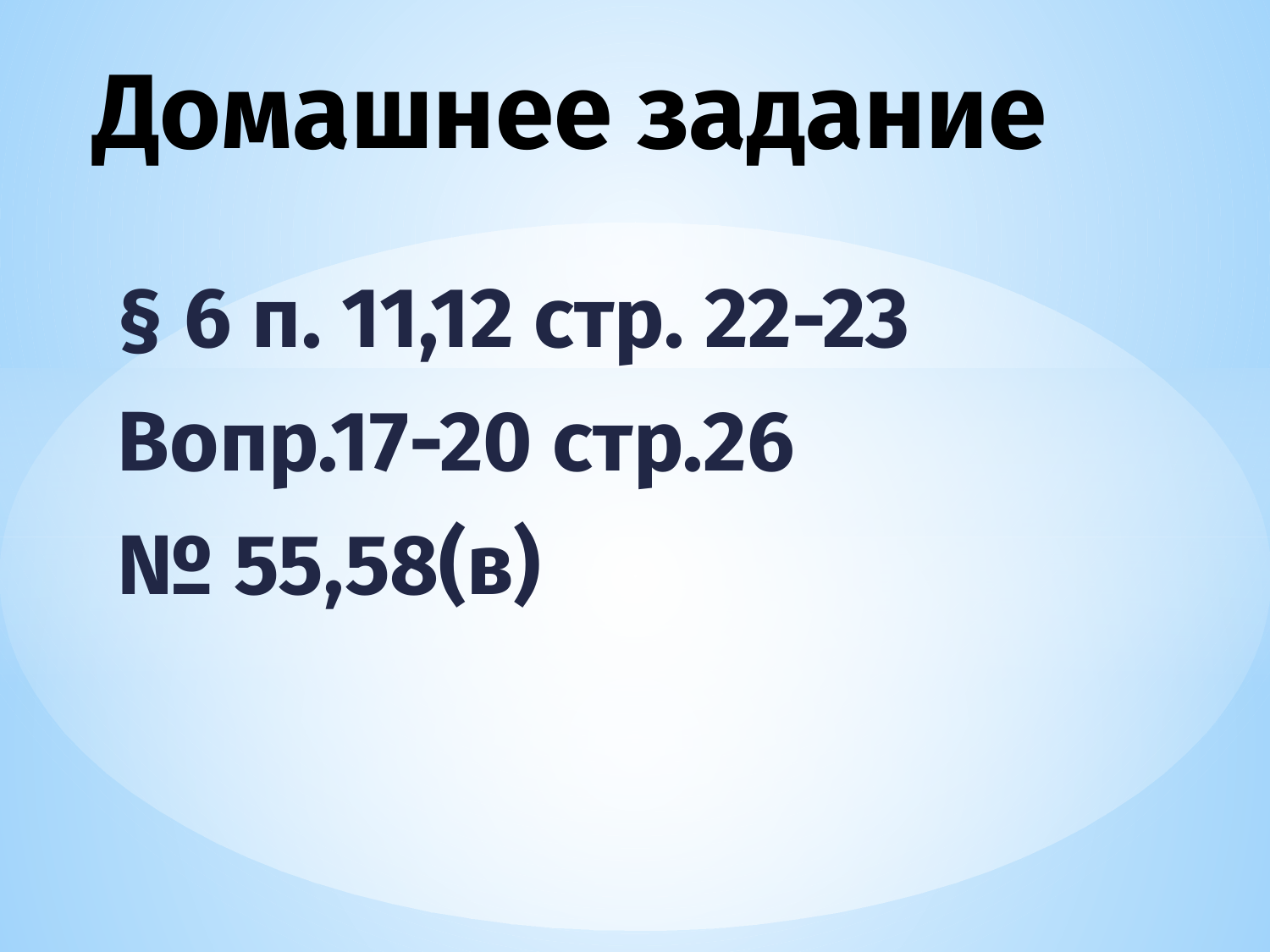

# Домашнее задание
§ 6 п. 11,12 стр. 22-23
Вопр.17-20 стр.26
№ 55,58(в)